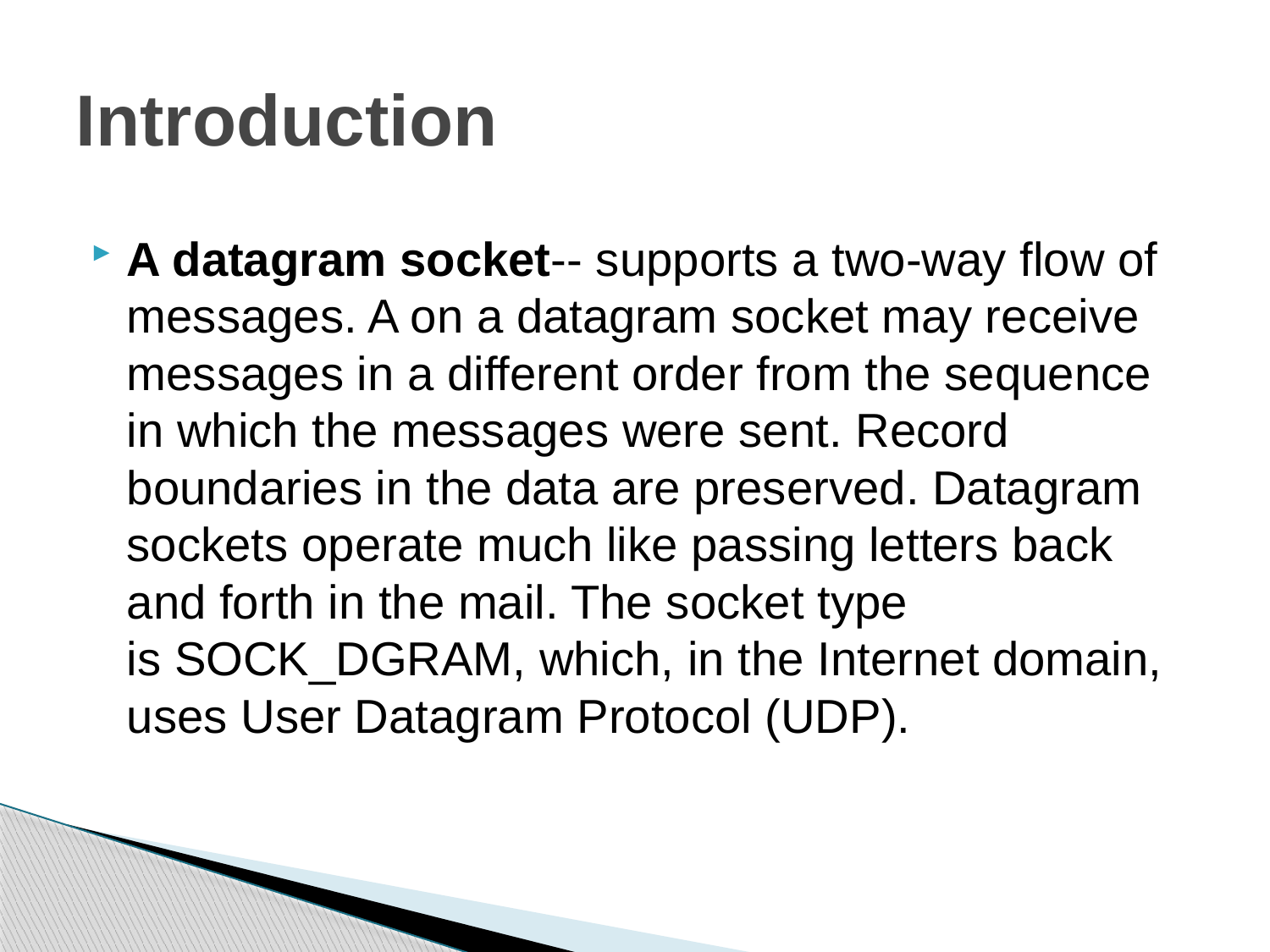

# Introduction
A datagram socket-- supports a two-way flow of messages. A on a datagram socket may receive messages in a different order from the sequence in which the messages were sent. Record boundaries in the data are preserved. Datagram sockets operate much like passing letters back and forth in the mail. The socket type is SOCK_DGRAM, which, in the Internet domain, uses User Datagram Protocol (UDP).